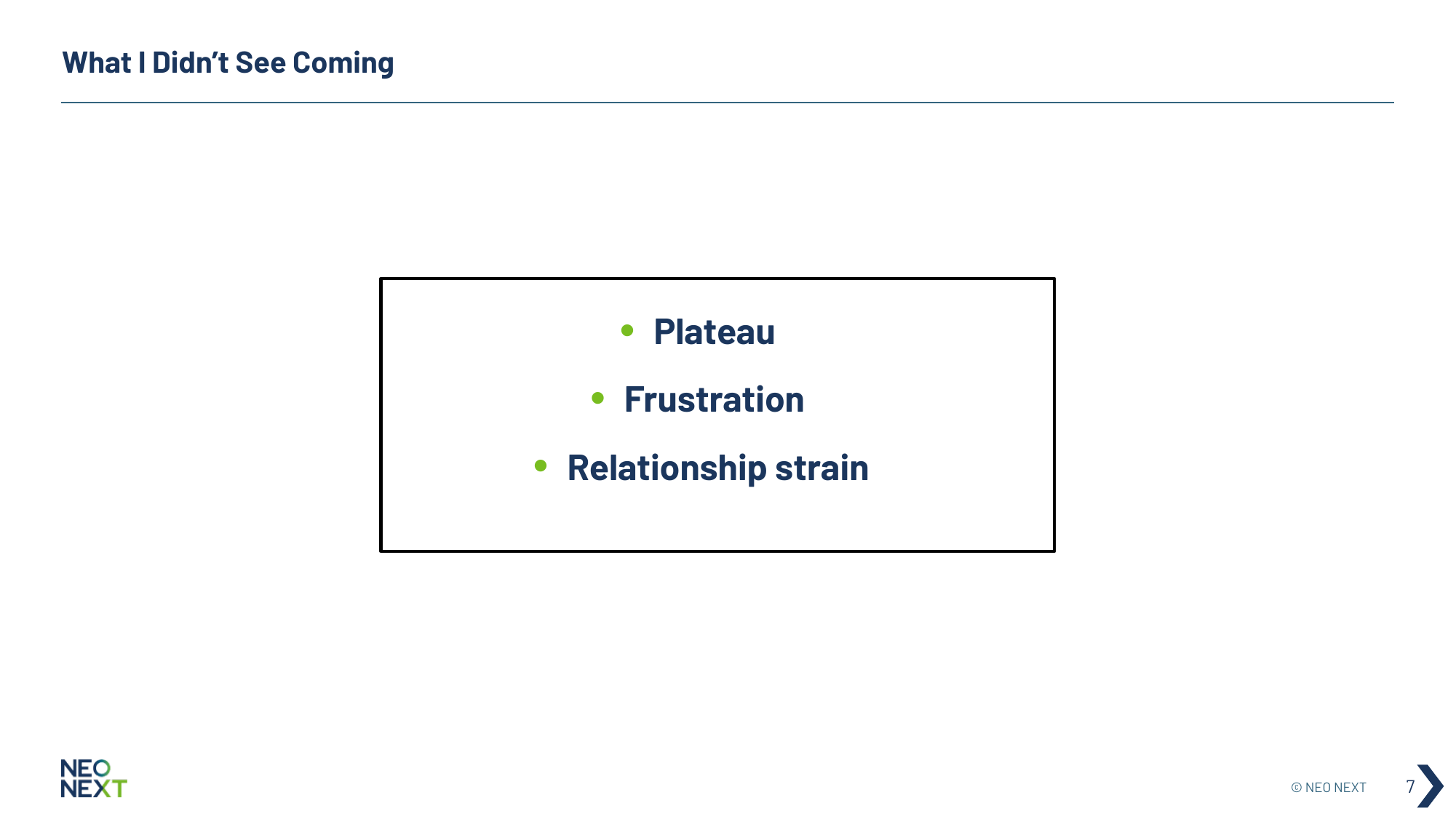

# What I Didn’t See Coming

Plateau
Frustration
Relationship strain

7